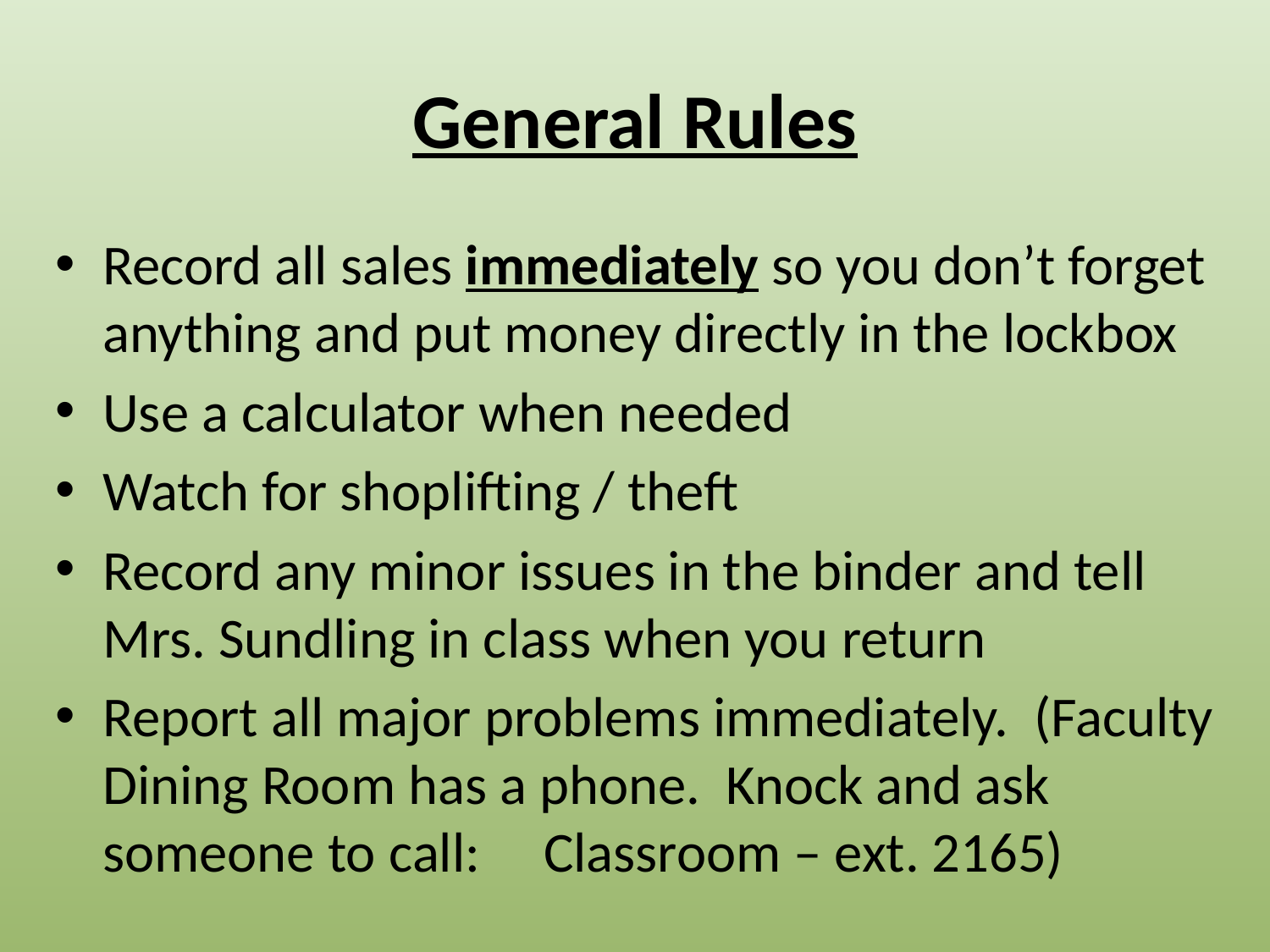

# General Rules
Record all sales immediately so you don’t forget anything and put money directly in the lockbox
Use a calculator when needed
Watch for shoplifting / theft
Record any minor issues in the binder and tell Mrs. Sundling in class when you return
Report all major problems immediately.  (Faculty Dining Room has a phone.  Knock and ask someone to call:     Classroom – ext. 2165)